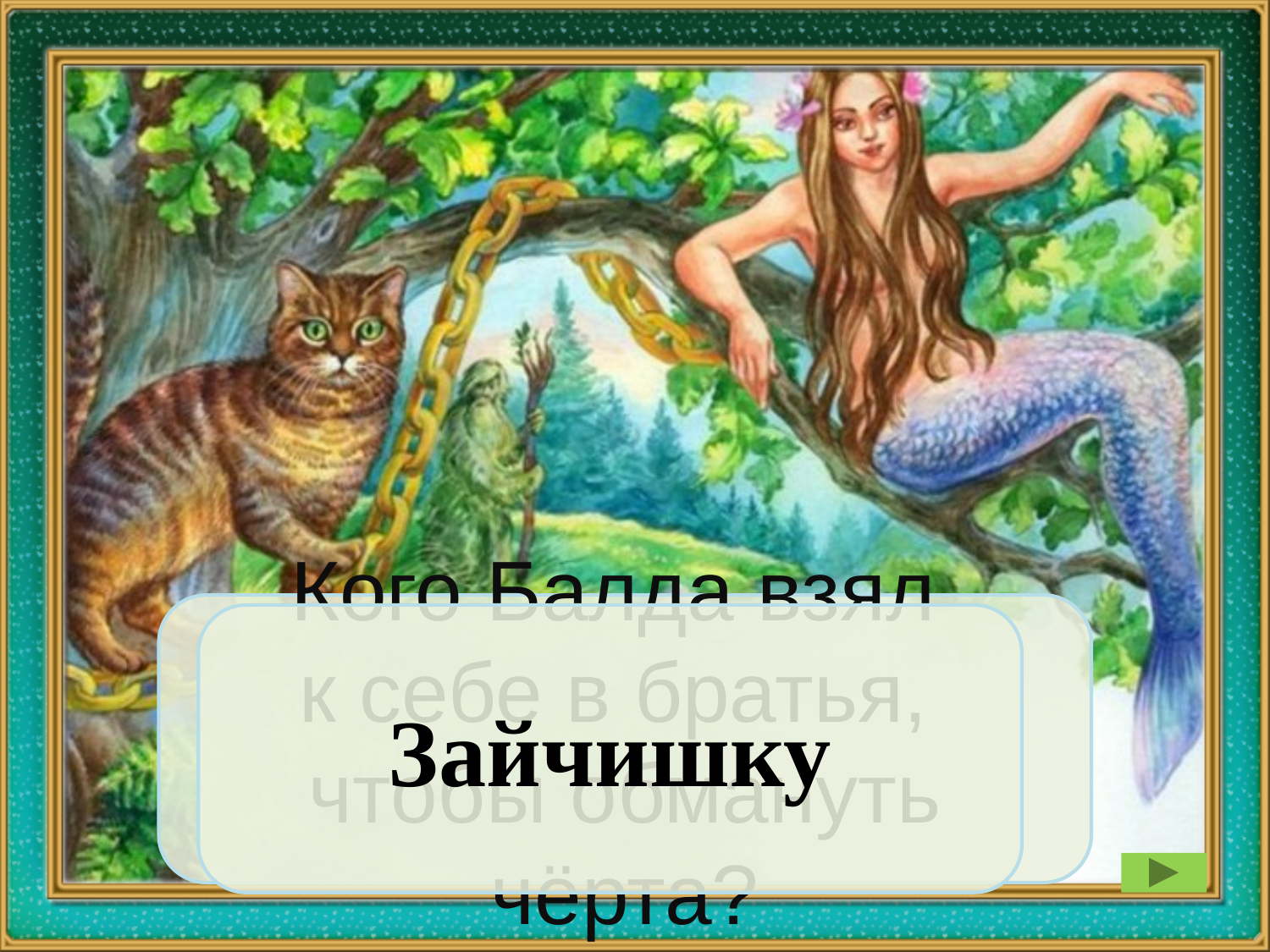

Кого Балда взял
к себе в братья,
чтобы обмануть чёрта?
Зайчишку